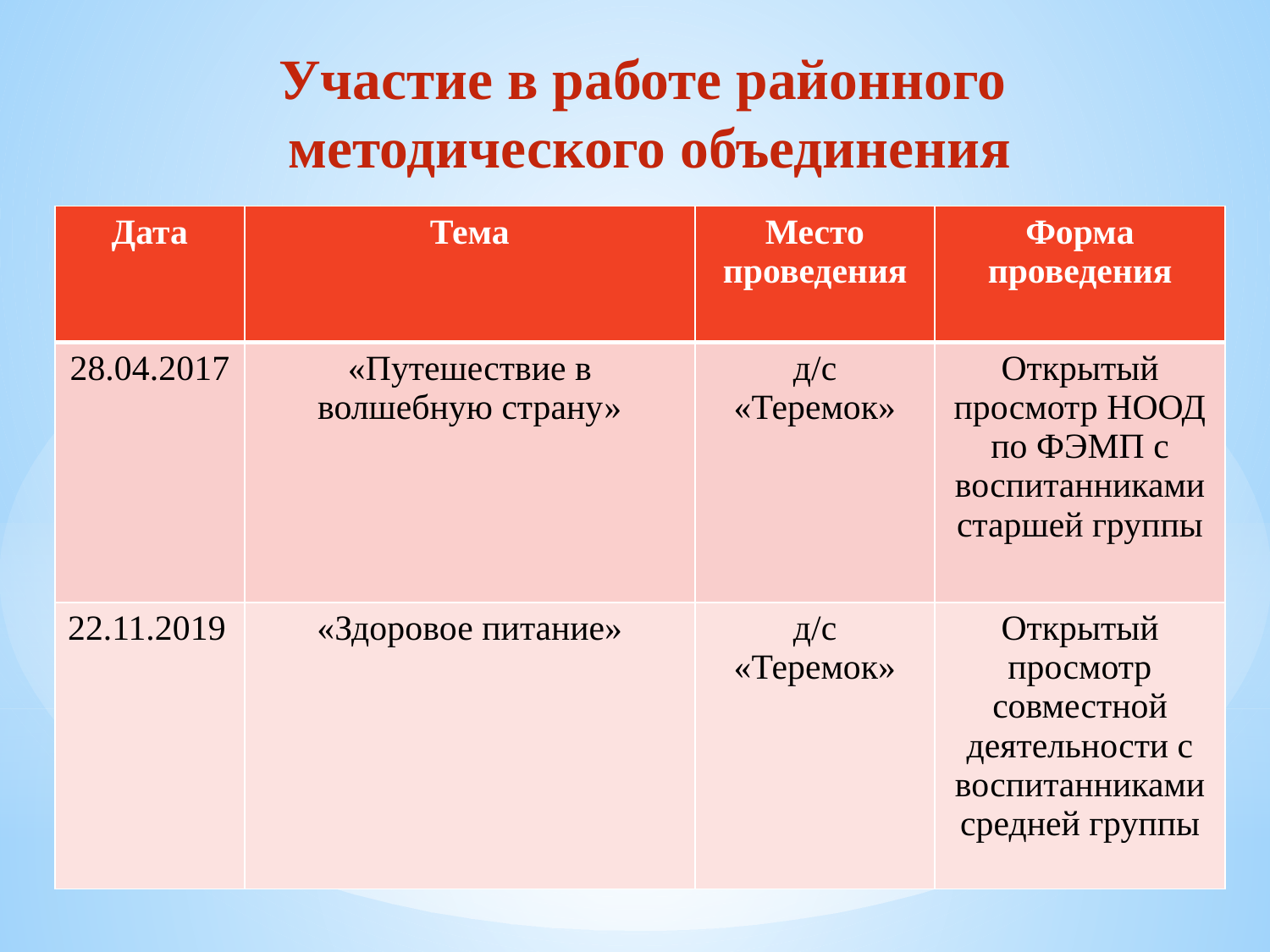

Участие в работе районного
методического объединения
| Дата | Тема | Место проведения | Форма проведения |
| --- | --- | --- | --- |
| 28.04.2017 | «Путешествие в волшебную страну» | д/с «Теремок» | Открытый просмотр НООД по ФЭМП с воспитанниками старшей группы |
| 22.11.2019 | «Здоровое питание» | д/с «Теремок» | Открытый просмотр совместной деятельности с воспитанниками средней группы |